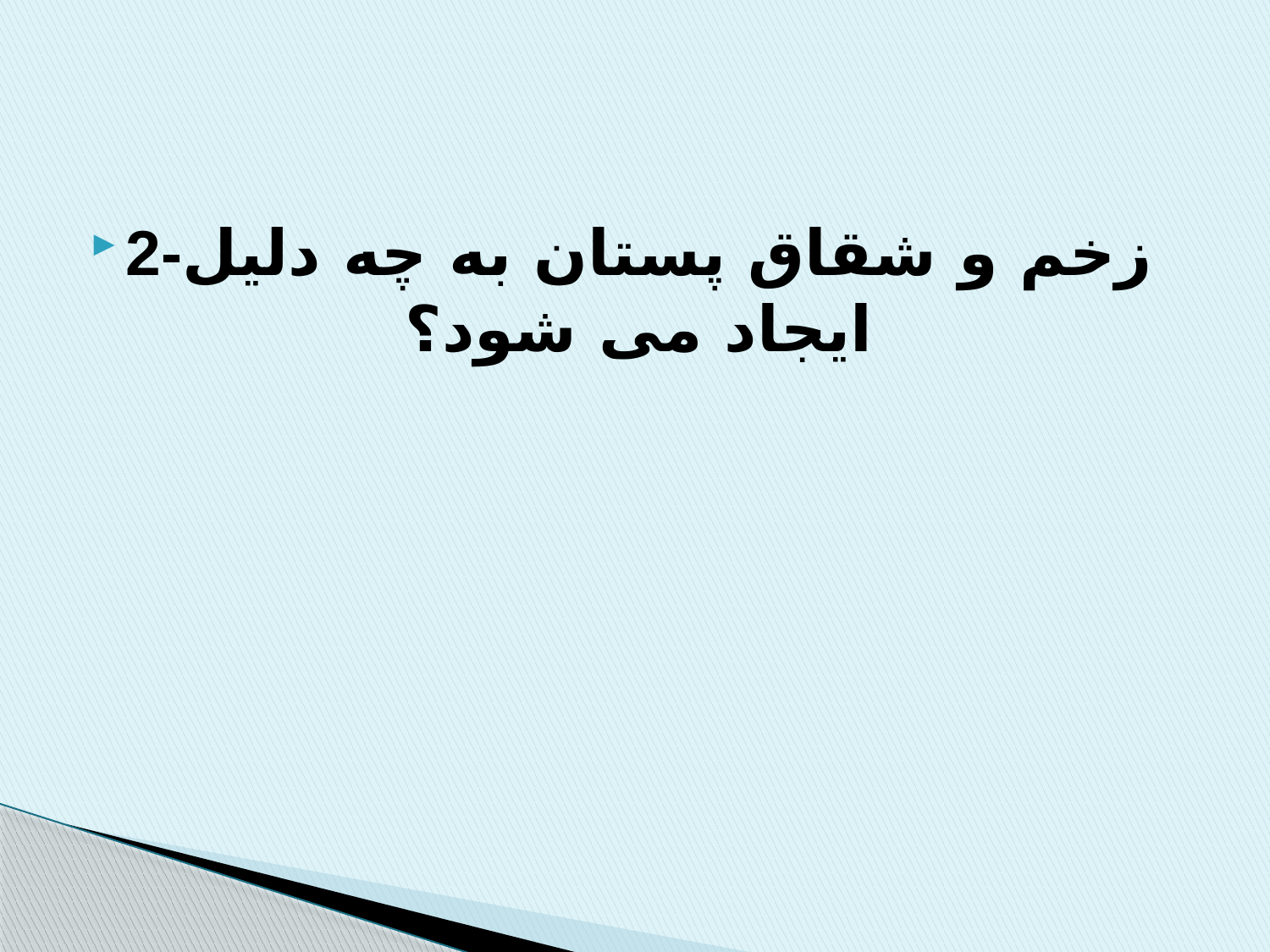

2-زخم و شقاق پستان به چه دلیل ایجاد می شود؟